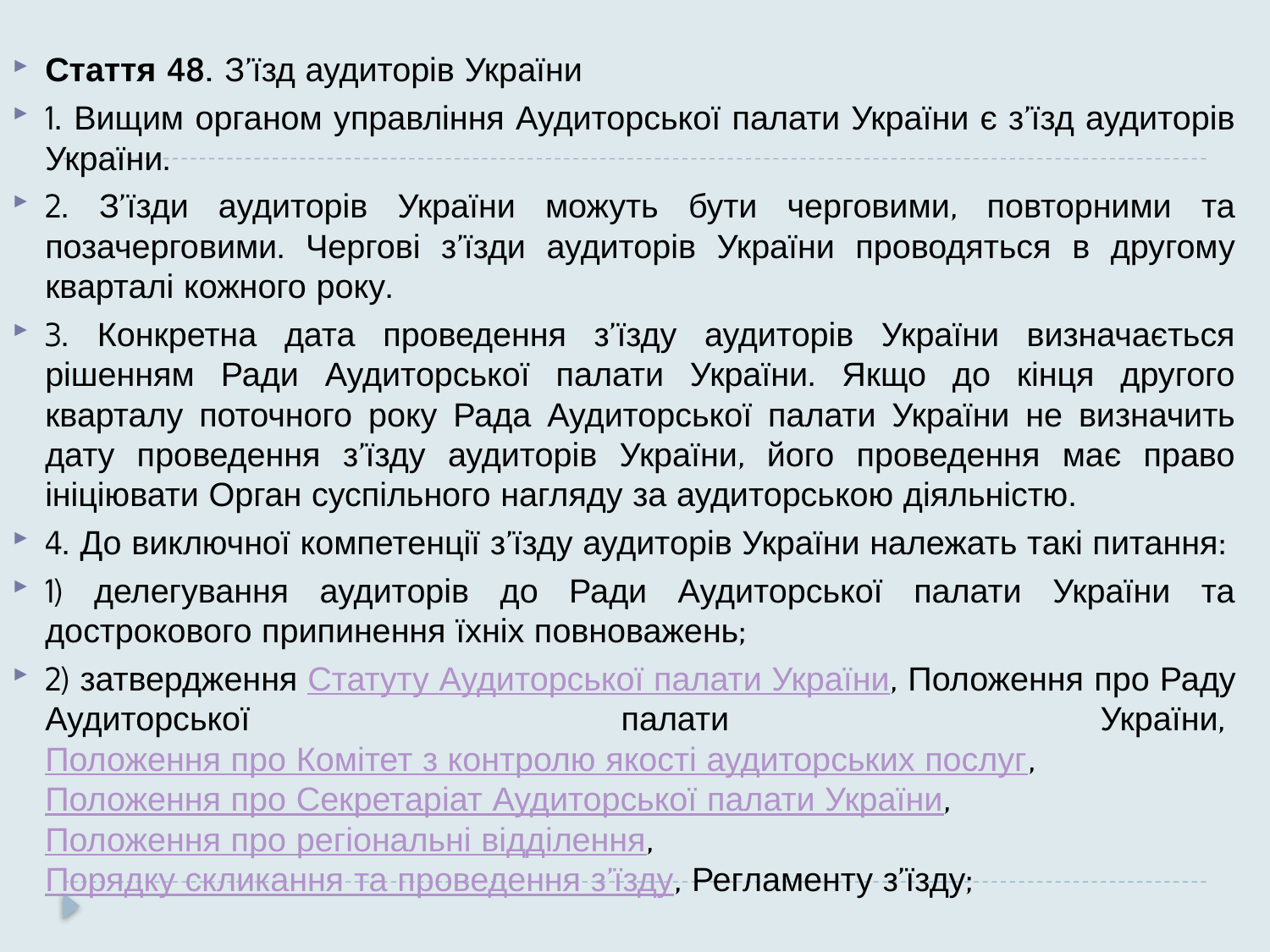

Стаття 48. З’їзд аудиторів України
1. Вищим органом управління Аудиторської палати України є з’їзд аудиторів України.
2. З’їзди аудиторів України можуть бути черговими, повторними та позачерговими. Чергові з’їзди аудиторів України проводяться в другому кварталі кожного року.
3. Конкретна дата проведення з’їзду аудиторів України визначається рішенням Ради Аудиторської палати України. Якщо до кінця другого кварталу поточного року Рада Аудиторської палати України не визначить дату проведення з’їзду аудиторів України, його проведення має право ініціювати Орган суспільного нагляду за аудиторською діяльністю.
4. До виключної компетенції з’їзду аудиторів України належать такі питання:
1) делегування аудиторів до Ради Аудиторської палати України та дострокового припинення їхніх повноважень;
2) затвердження Статуту Аудиторської палати України, Положення про Раду Аудиторської палати України, Положення про Комітет з контролю якості аудиторських послуг, Положення про Секретаріат Аудиторської палати України, Положення про регіональні відділення, Порядку скликання та проведення з’їзду, Регламенту з’їзду;